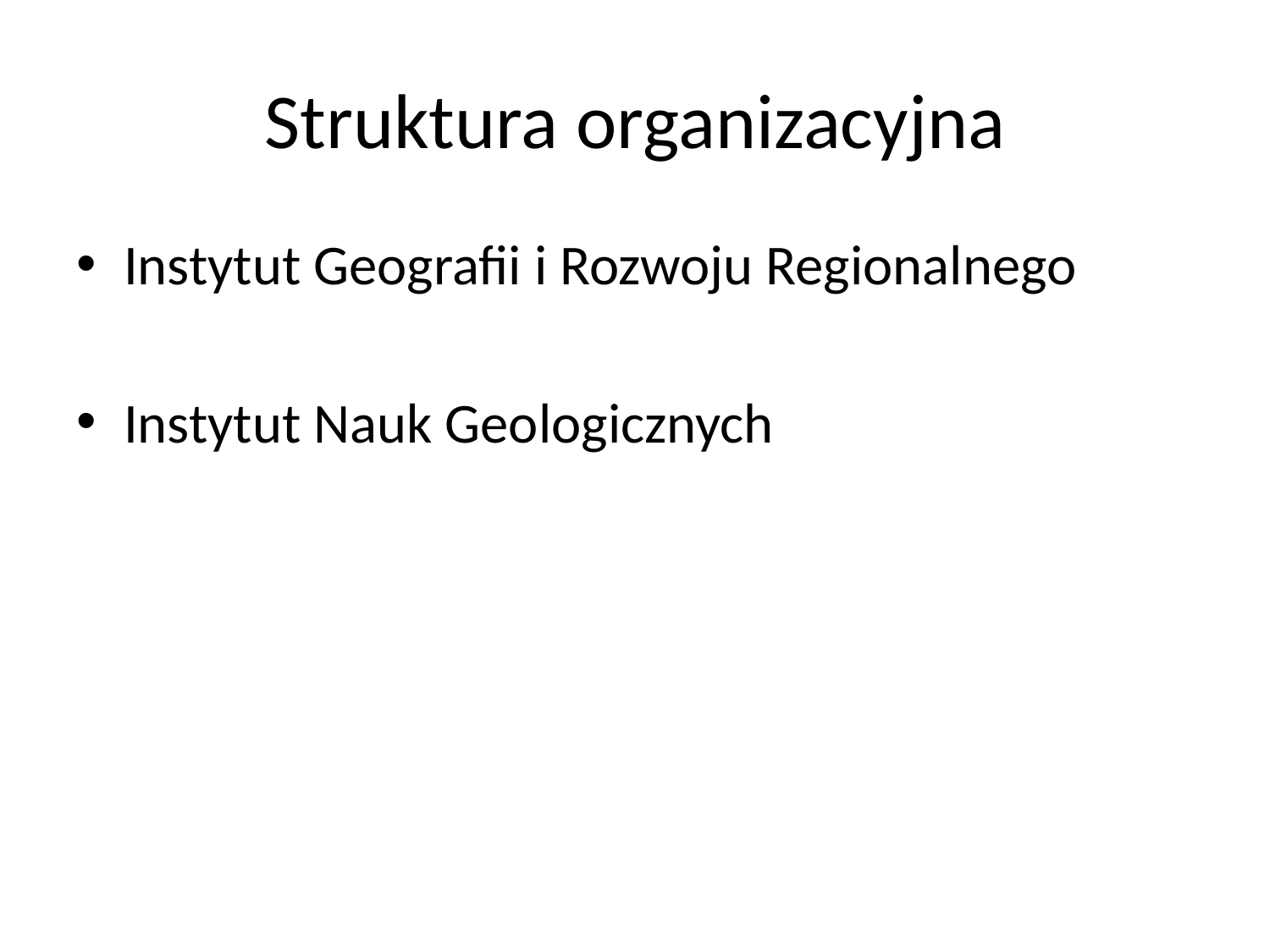

# Struktura organizacyjna
Instytut Geografii i Rozwoju Regionalnego

Instytut Nauk Geologicznych